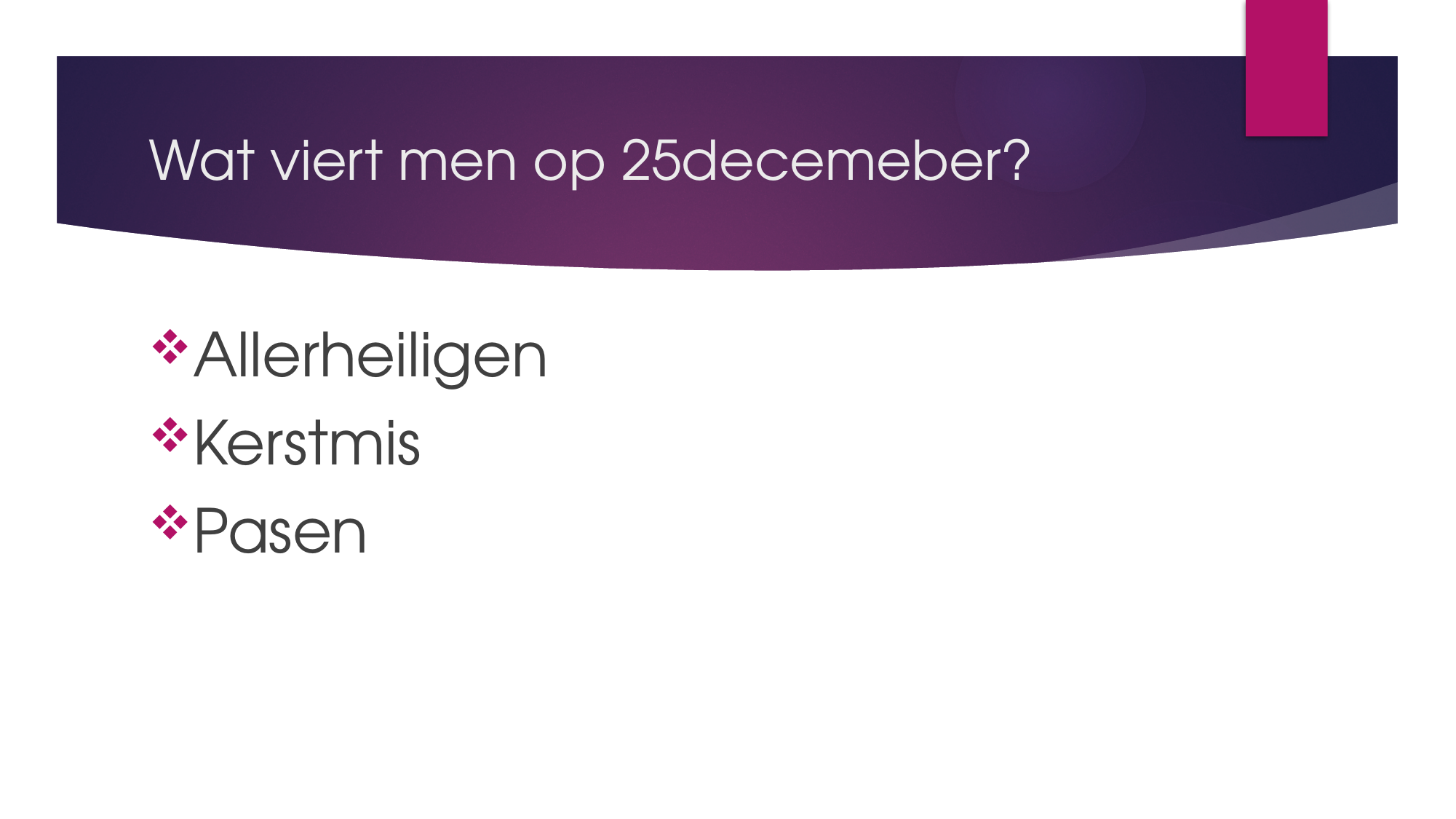

# Wat viert men op 25decemeber?
Allerheiligen
Kerstmis
Pasen